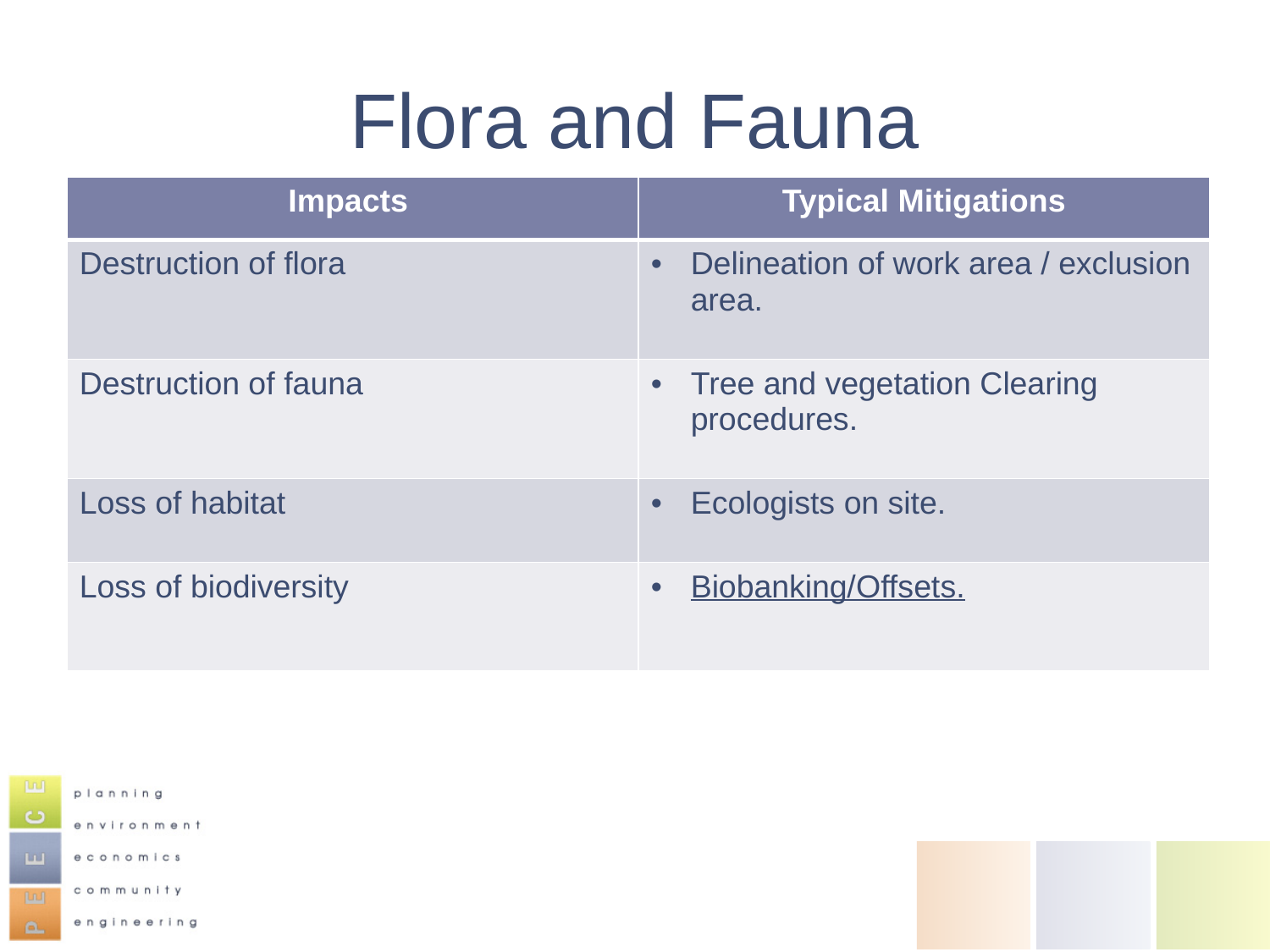

# Flora and Fauna
| Impacts | Typical Mitigations |
| --- | --- |
| Destruction of flora | Delineation of work area / exclusion area. |
| Destruction of fauna | Tree and vegetation Clearing procedures. |
| Loss of habitat | Ecologists on site. |
| Loss of biodiversity | Biobanking/Offsets. |